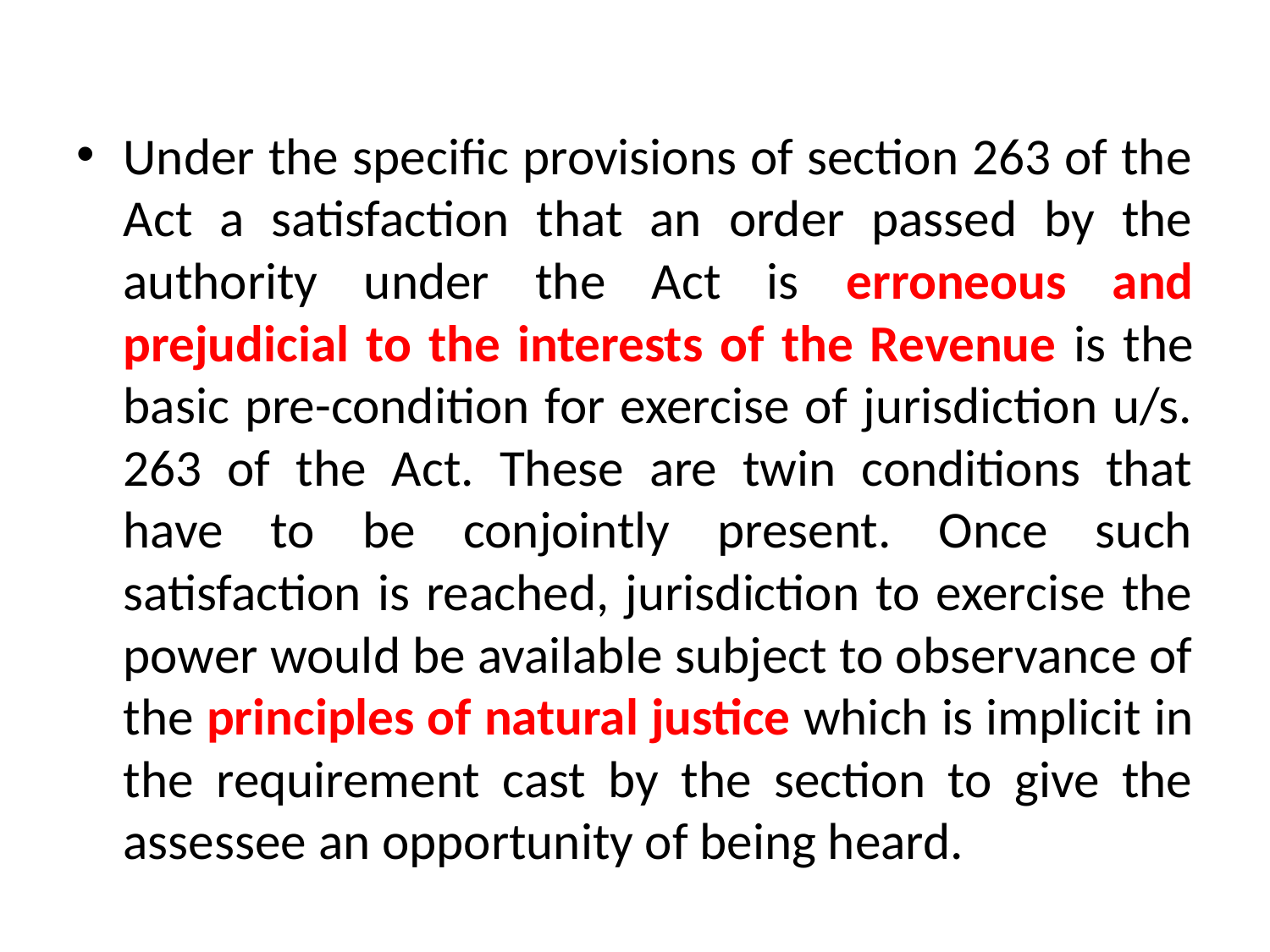

#
Under the specific provisions of section 263 of the Act a satisfaction that an order passed by the authority under the Act is erroneous and prejudicial to the interests of the Revenue is the basic pre-condition for exercise of jurisdiction u/s. 263 of the Act. These are twin conditions that have to be conjointly present. Once such satisfaction is reached, jurisdiction to exercise the power would be available subject to observance of the principles of natural justice which is implicit in the requirement cast by the section to give the assessee an opportunity of being heard.